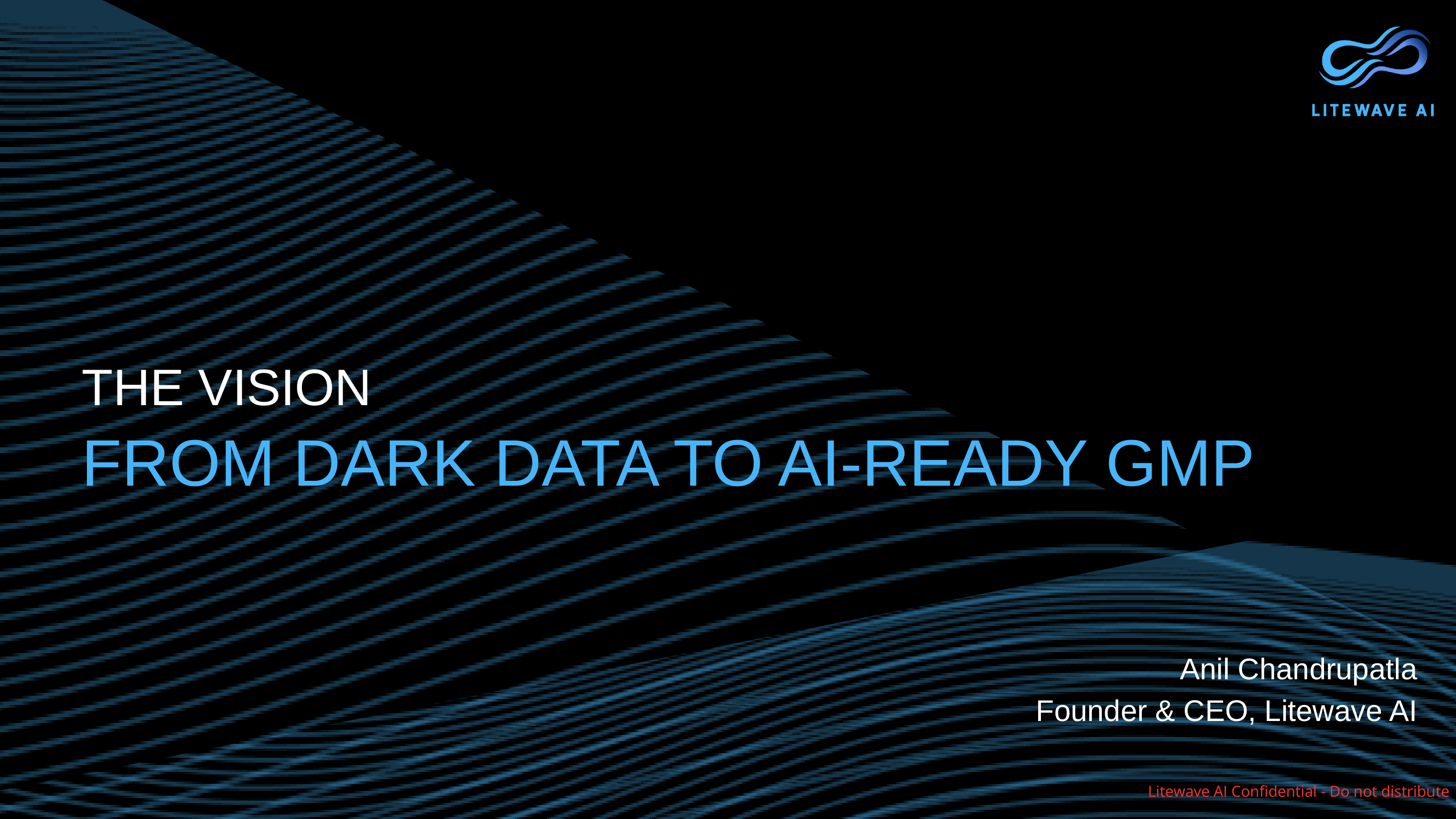

THE VISION
FROM DARK DATA TO AI-READY GMP
Anil Chandrupatla
Founder & CEO, Litewave AI

Litewave AI Confidential - Do not distribute